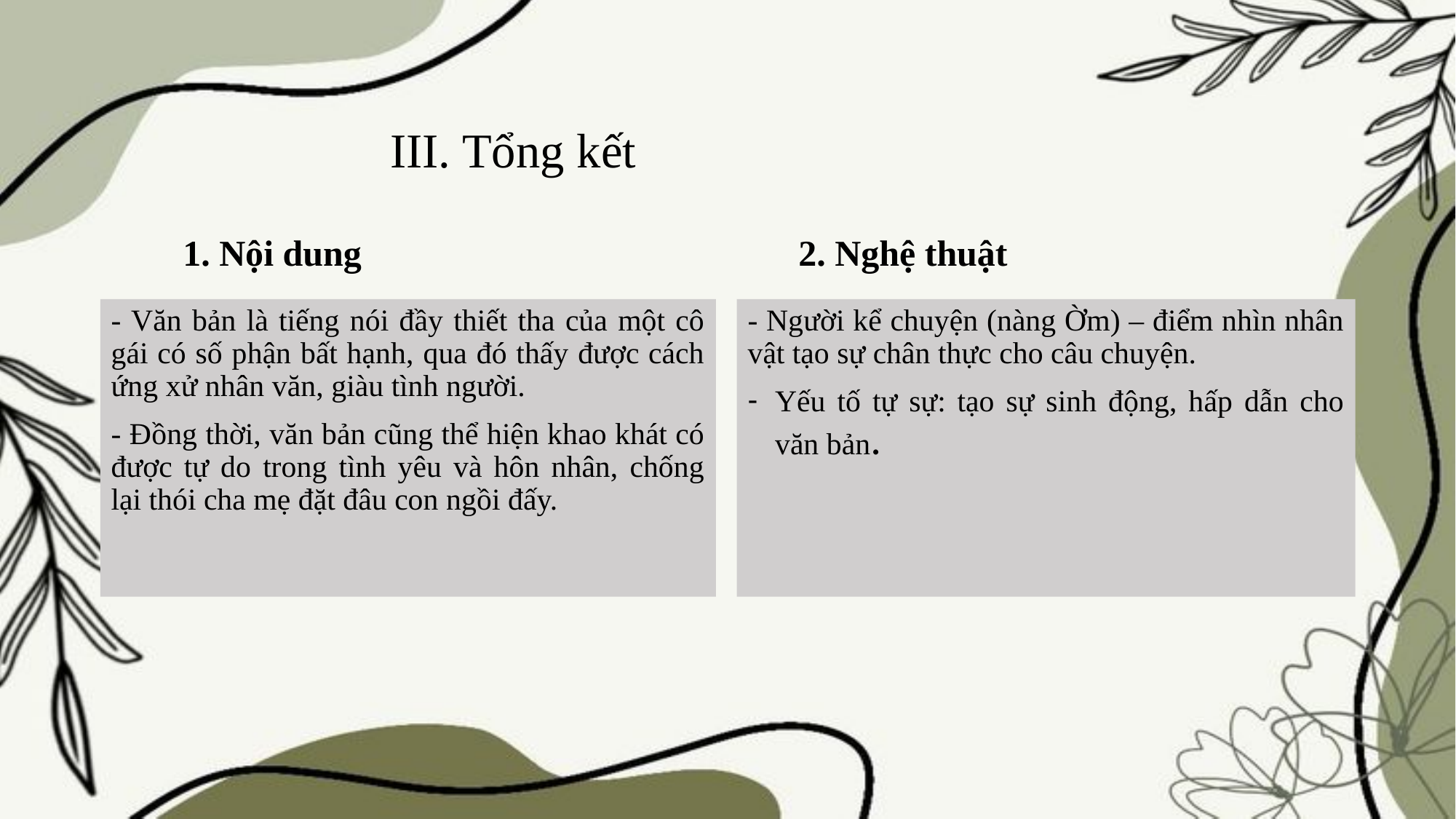

# III. Tổng kết
1. Nội dung
2. Nghệ thuật
- Văn bản là tiếng nói đầy thiết tha của một cô gái có số phận bất hạnh, qua đó thấy được cách ứng xử nhân văn, giàu tình người.
- Đồng thời, văn bản cũng thể hiện khao khát có được tự do trong tình yêu và hôn nhân, chống lại thói cha mẹ đặt đâu con ngồi đấy.

- Người kể chuyện (nàng Ờm) – điểm nhìn nhân vật tạo sự chân thực cho câu chuyện.
Yếu tố tự sự: tạo sự sinh động, hấp dẫn cho văn bản.